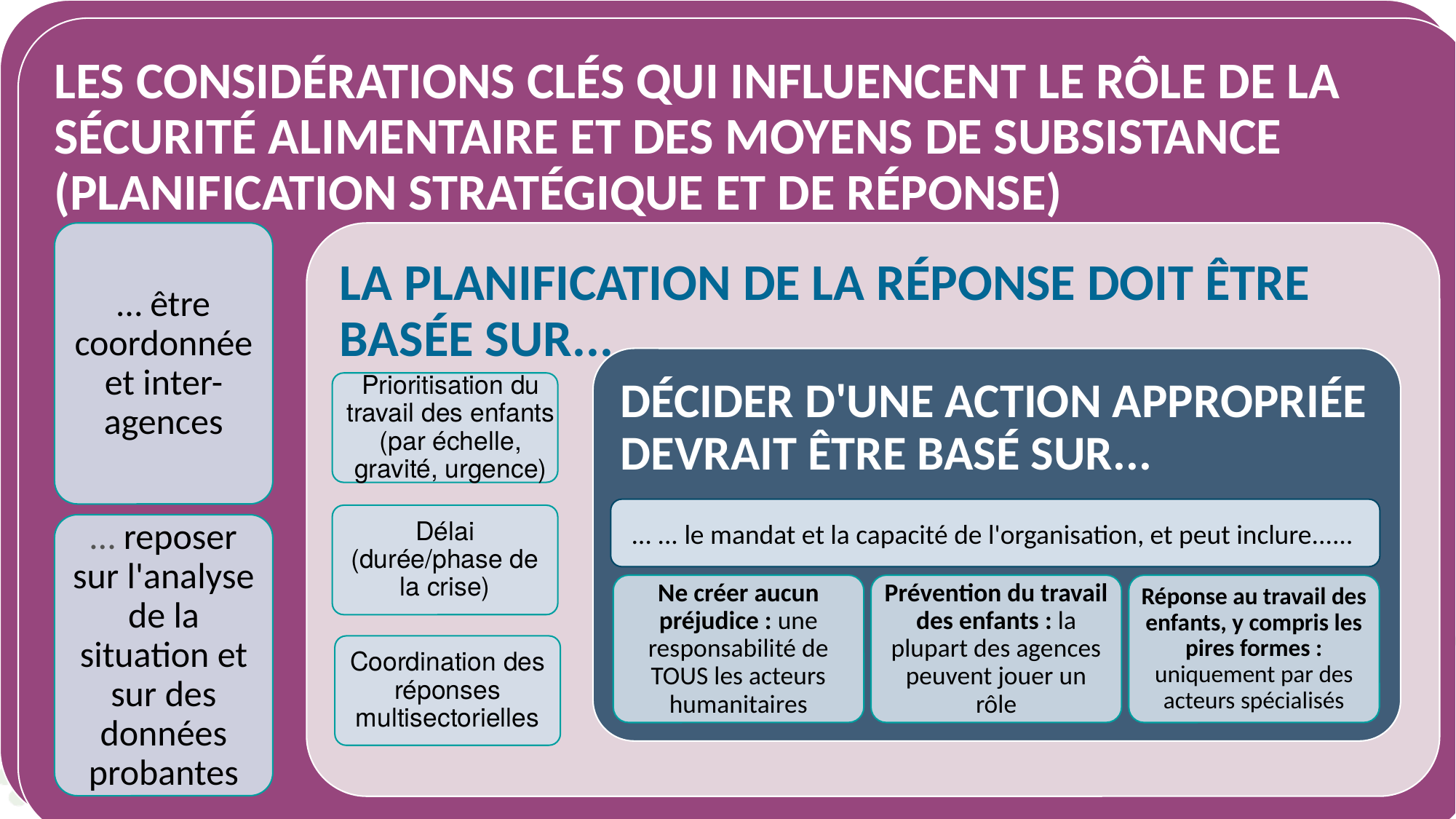

KEY CONSIDERATIONS THAT INFLUENCE THE ROLE OF FOOD SECURITY AND LIVELIHOODS (STRATEGIC AND RESPONSE PLANNING)

…be coordinated and interagency
RESPONSE PLANNING SHOULD BE BASED ON...

DECIDING ON SUITABLE ACTION SHOULD BE BASED ON...

Prioritised child labour (by scale, severity, urgency)

Time frame (duration/phase of crisis)

…be based on  situation analysis and evidence

Do No Harm: a responsibility of ALL humanitarian actors
Preventing child labour: most agencies can play a role
Responding to child labour, including the worst forms: only by specialised actors

Coordination of multi-sectoral responses

LES CONSIDÉRATIONS CLÉS QUI INFLUENCENT LE RÔLE DE LA SÉCURITÉ ALIMENTAIRE ET DES MOYENS DE SUBSISTANCE (PLANIFICATION STRATÉGIQUE ET DE RÉPONSE)

… être coordonnée et inter-agences
LA PLANIFICATION DE LA RÉPONSE DOIT ÊTRE BASÉE SUR...

DÉCIDER D'UNE ACTION APPROPRIÉE DEVRAIT ÊTRE BASÉ SUR...

Prioritisation du travail des enfants (par échelle, gravité, urgence)

Délai (durée/phase de la crise)

… reposer sur l'analyse de la situation et sur des données probantes

Ne créer aucun préjudice : une responsabilité de TOUS les acteurs humanitaires
Prévention du travail des enfants : la plupart des agences peuvent jouer un rôle
Réponse au travail des enfants, y compris les pires formes : uniquement par des acteurs spécialisés

Coordination des réponses multisectorielles
… organisational mandate and capacity, and can include…
… ... le mandat et la capacité de l'organisation, et peut inclure...…